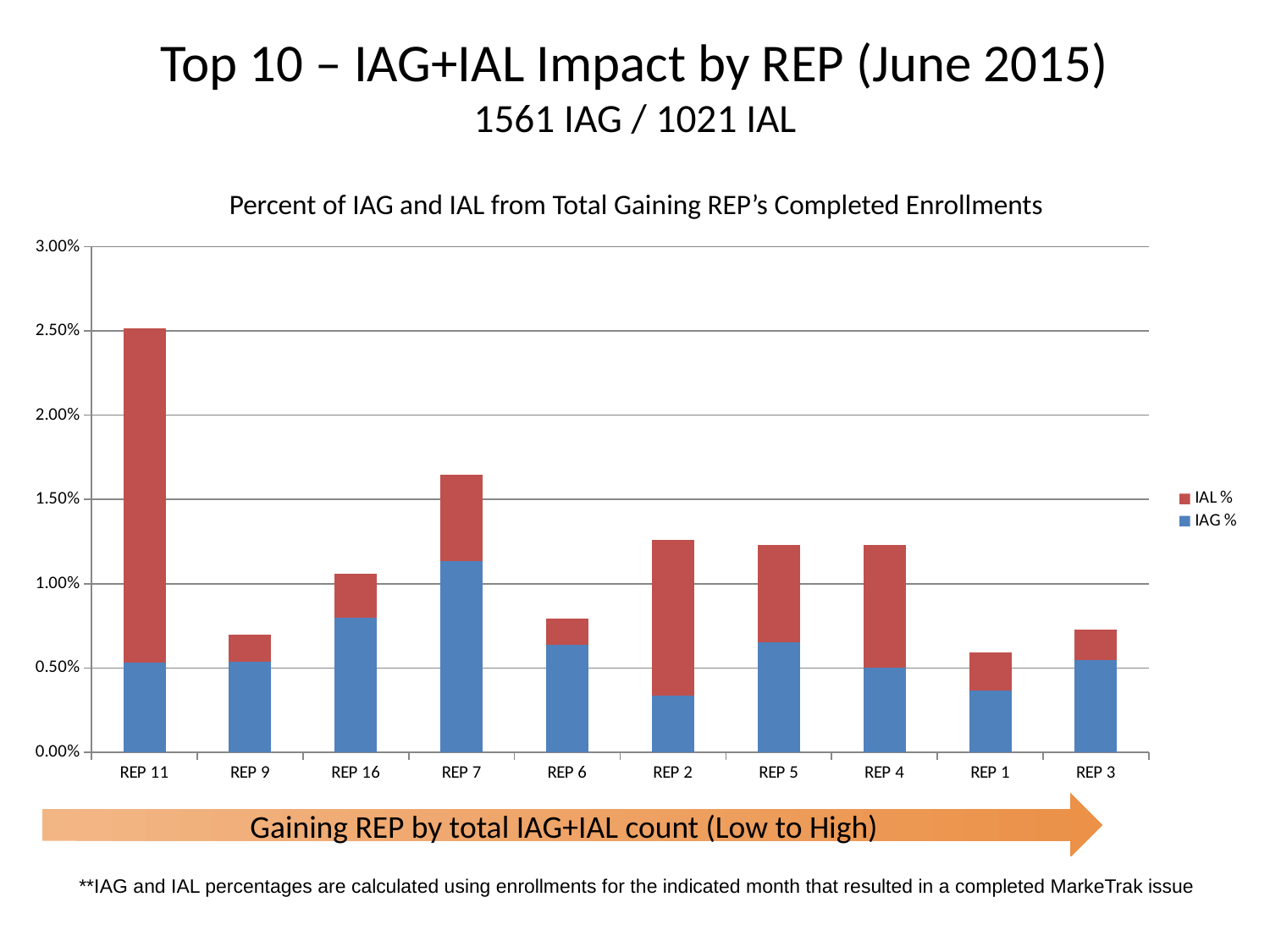

# Top 10 – IAG+IAL Impact by REP (June 2015) 1561 IAG / 1021 IAL
Percent of IAG and IAL from Total Gaining REP’s Completed Enrollments

### Chart

| Category | IAG % | IAL % |
|---|---|---|
| REP 11 | 0.00533739992375142 | 0.0198246282882195 |
| REP 9 | 0.00538983365858191 | 0.00157977883096366 |
| REP 16 | 0.00797011207970112 | 0.00261519302615193 |
| REP 7 | 0.0113331708505971 | 0.00511820619059224 |
| REP 6 | 0.00636974126012245 | 0.00158009085522417 |
| REP 2 | 0.00336357947434292 | 0.00923028785982478 |
| REP 5 | 0.00654138915318744 | 0.00576831588962892 |
| REP 4 | 0.00503530184445295 | 0.00727929505774177 |
| REP 1 | 0.00364736532481721 | 0.00226909824354987 |
| REP 3 | 0.00545189800548576 | 0.00181165554840675 |
Gaining REP by total IAG+IAL count (Low to High)
**IAG and IAL percentages are calculated using enrollments for the indicated month that resulted in a completed MarkeTrak issue